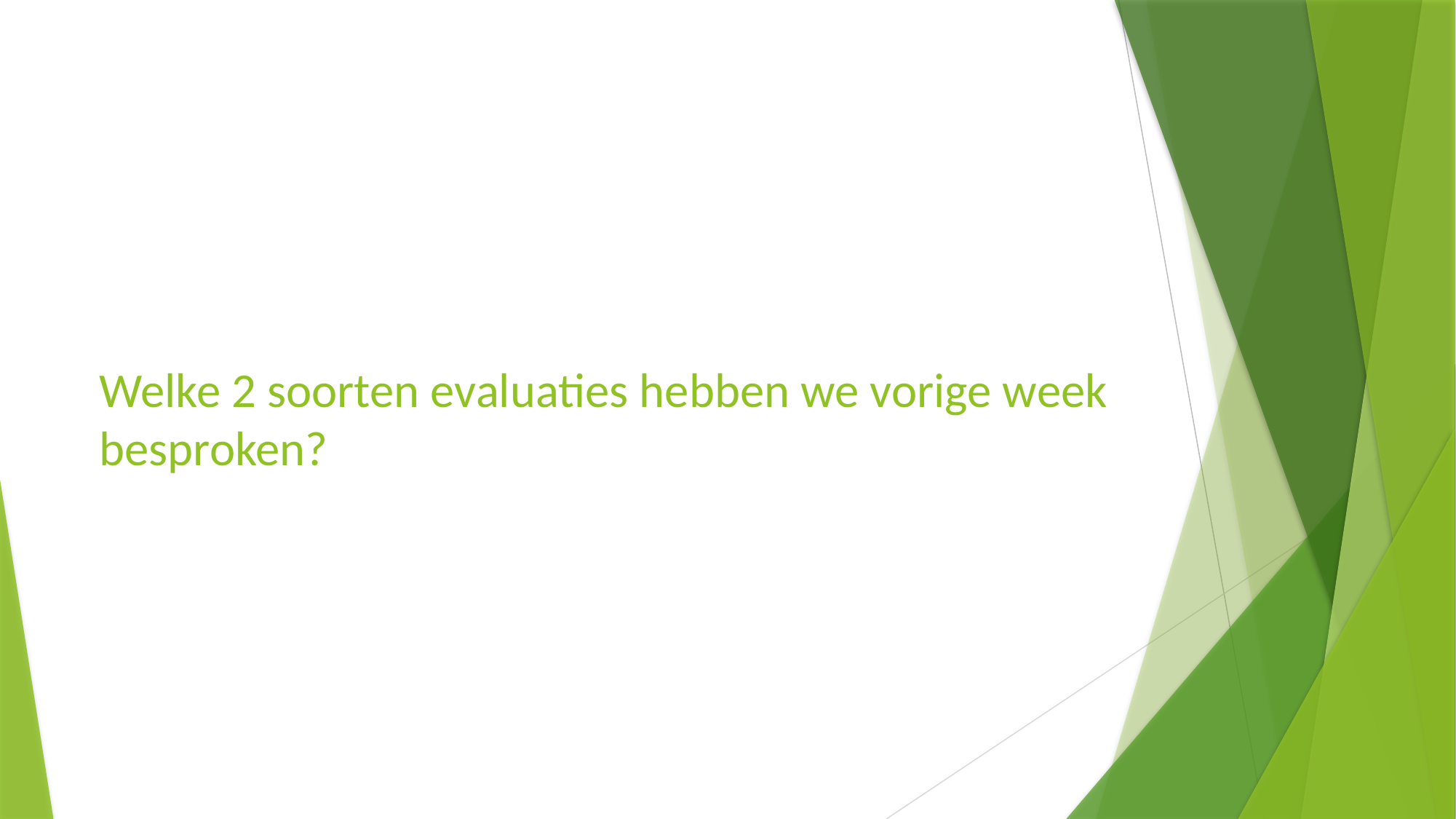

Welke 2 soorten evaluaties hebben we vorige week besproken?